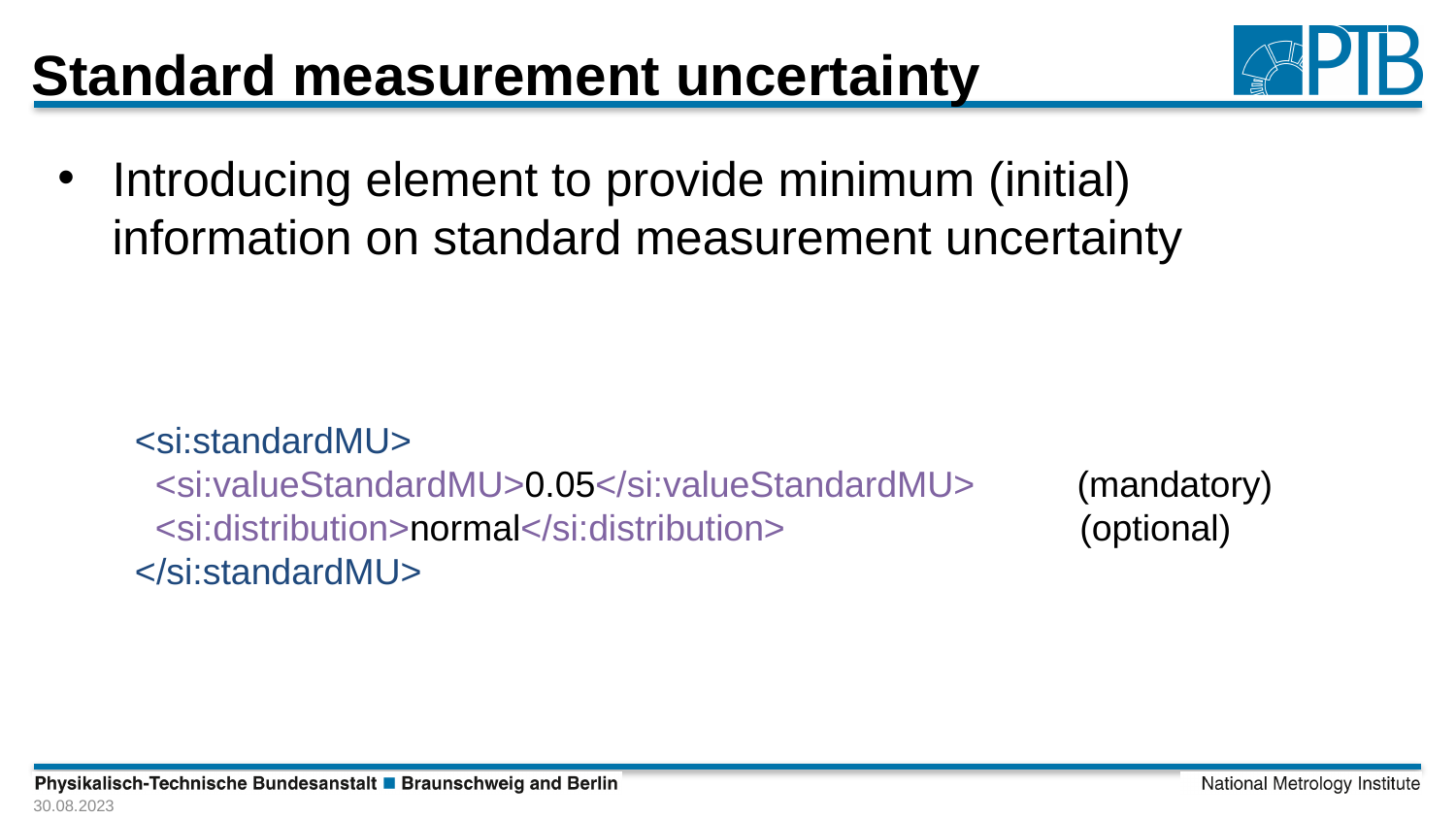

# Standard measurement uncertainty
Introducing element to provide minimum (initial) information on standard measurement uncertainty
<si:standardMU>
  <si:valueStandardMU>0.05</si:valueStandardMU>          (mandatory)
  <si:distribution>normal</si:distribution>		       (optional)
</si:standardMU>
30.08.2023